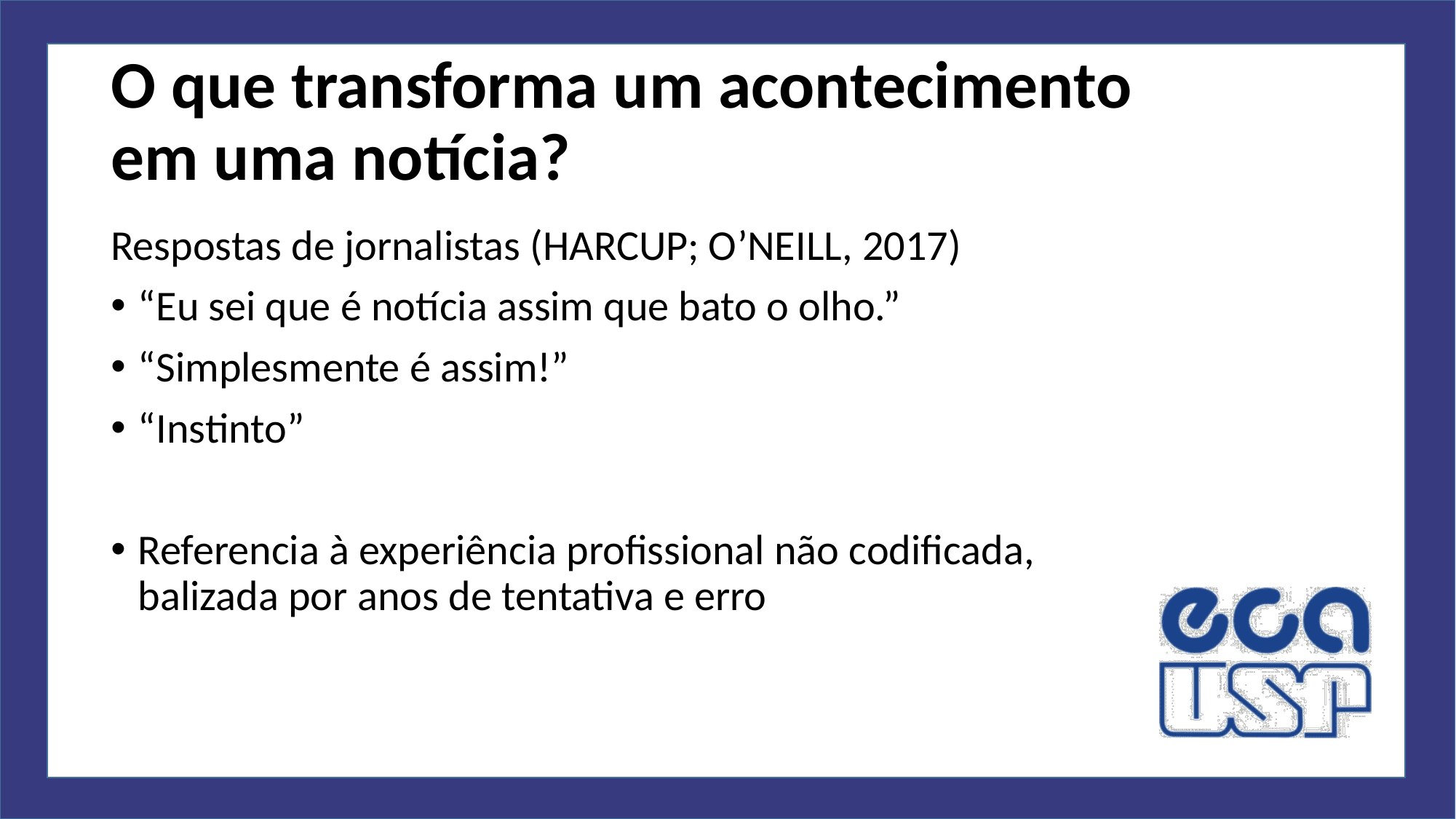

# O que transforma um acontecimento em uma notícia?
Respostas de jornalistas (HARCUP; O’NEILL, 2017)
“Eu sei que é notícia assim que bato o olho.”
“Simplesmente é assim!”
“Instinto”

Referencia à experiência profissional não codificada, balizada por anos de tentativa e erro